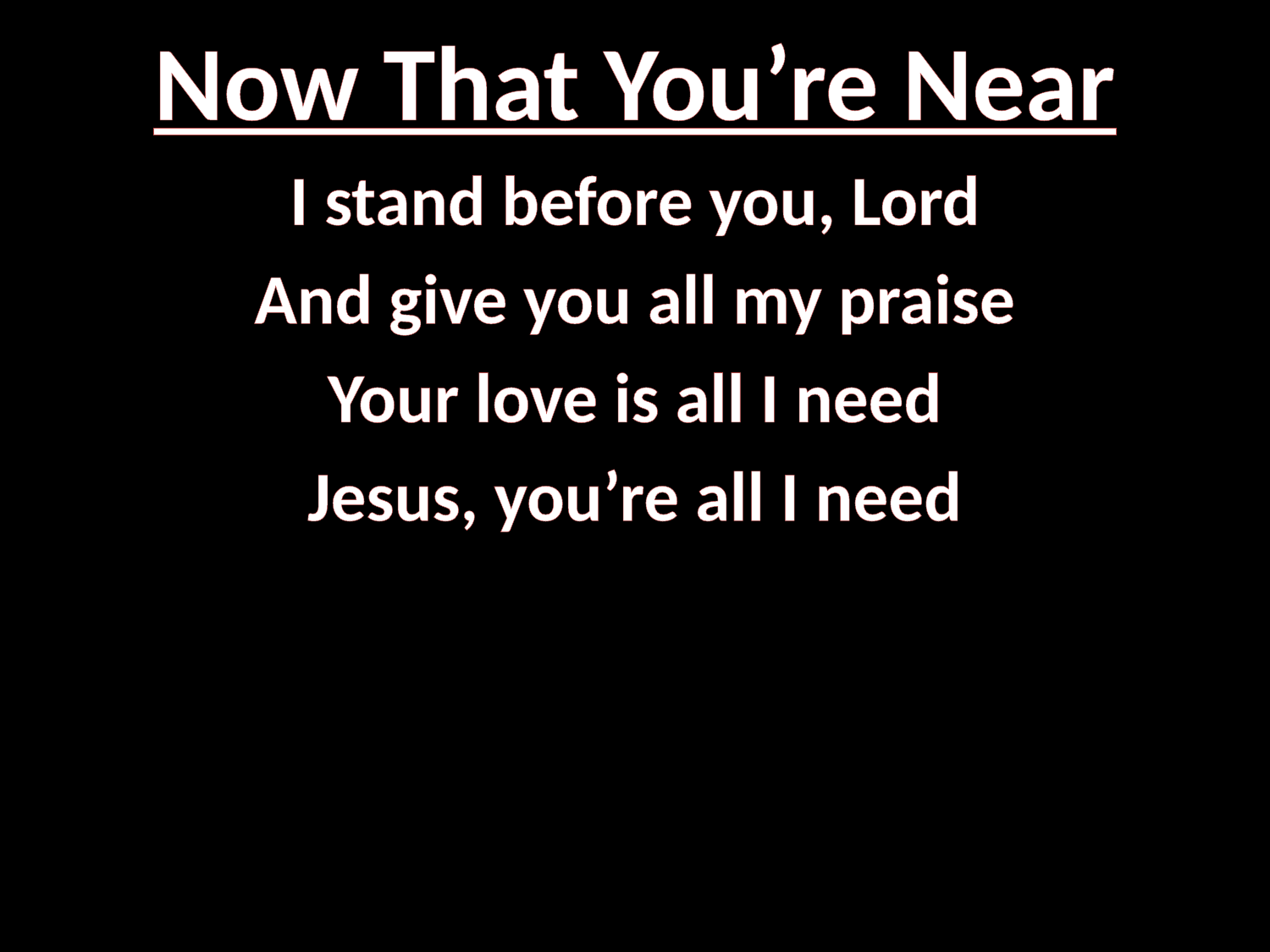

# Now That You’re Near
I stand before you, Lord
And give you all my praise
Your love is all I need
Jesus, you’re all I need